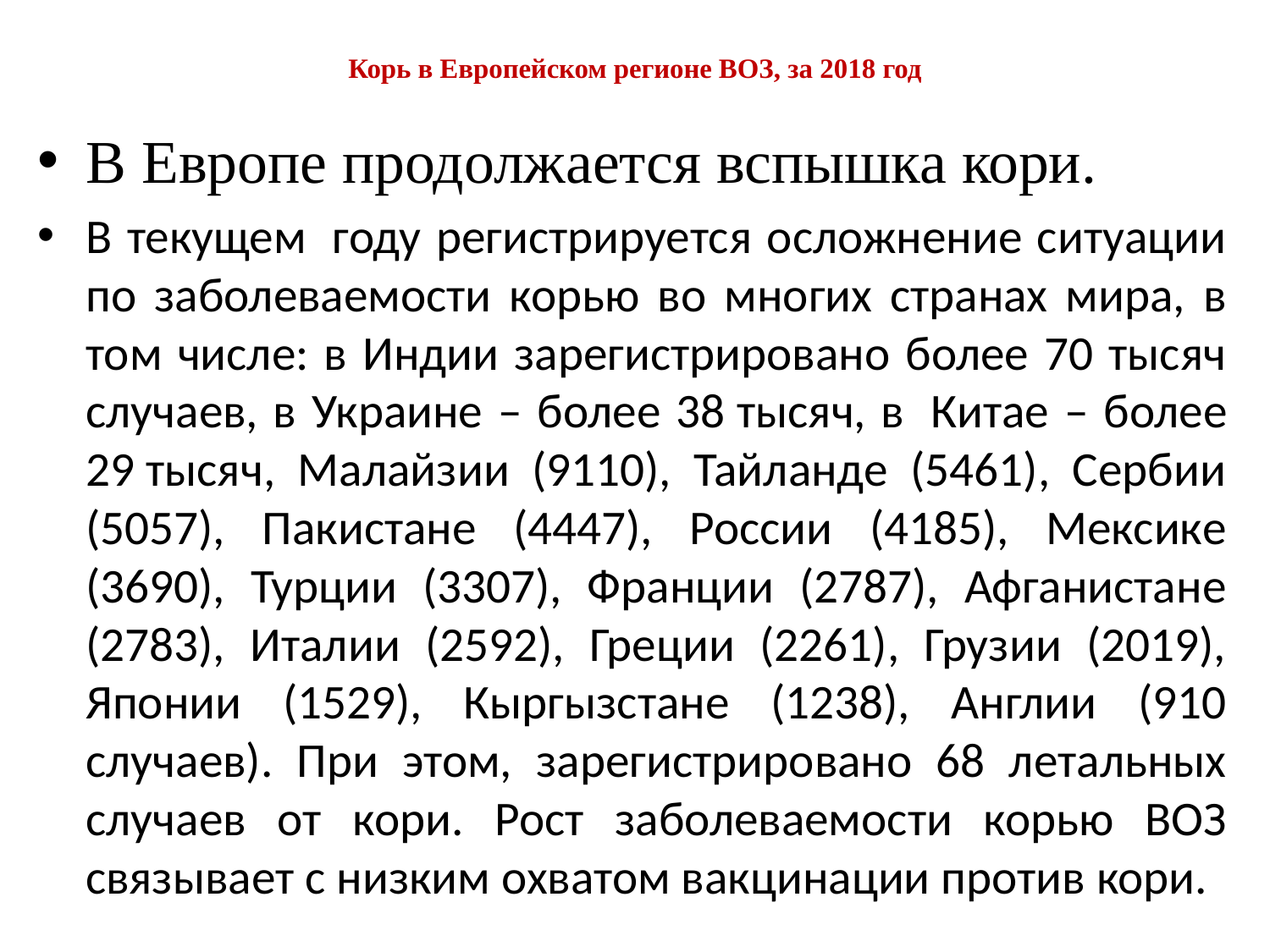

# Корь в Европейском регионе ВОЗ, за 2018 год
В Европе продолжается вспышка кори.
В текущем  году регистрируется осложнение ситуации по заболеваемости корью во многих странах мира, в том числе: в Индии зарегистрировано более 70 тысяч случаев, в Украине – более 38 тысяч, в  Китае – более 29 тысяч, Малайзии (9110), Тайланде (5461), Сербии (5057), Пакистане (4447), России (4185), Мексике (3690), Турции (3307), Франции (2787), Афганистане (2783), Италии (2592), Греции (2261), Грузии (2019), Японии (1529), Кыргызстане (1238), Англии (910 случаев). При этом, зарегистрировано 68 летальных случаев от кори. Рост заболеваемости корью ВОЗ связывает с низким охватом вакцинации против кори.